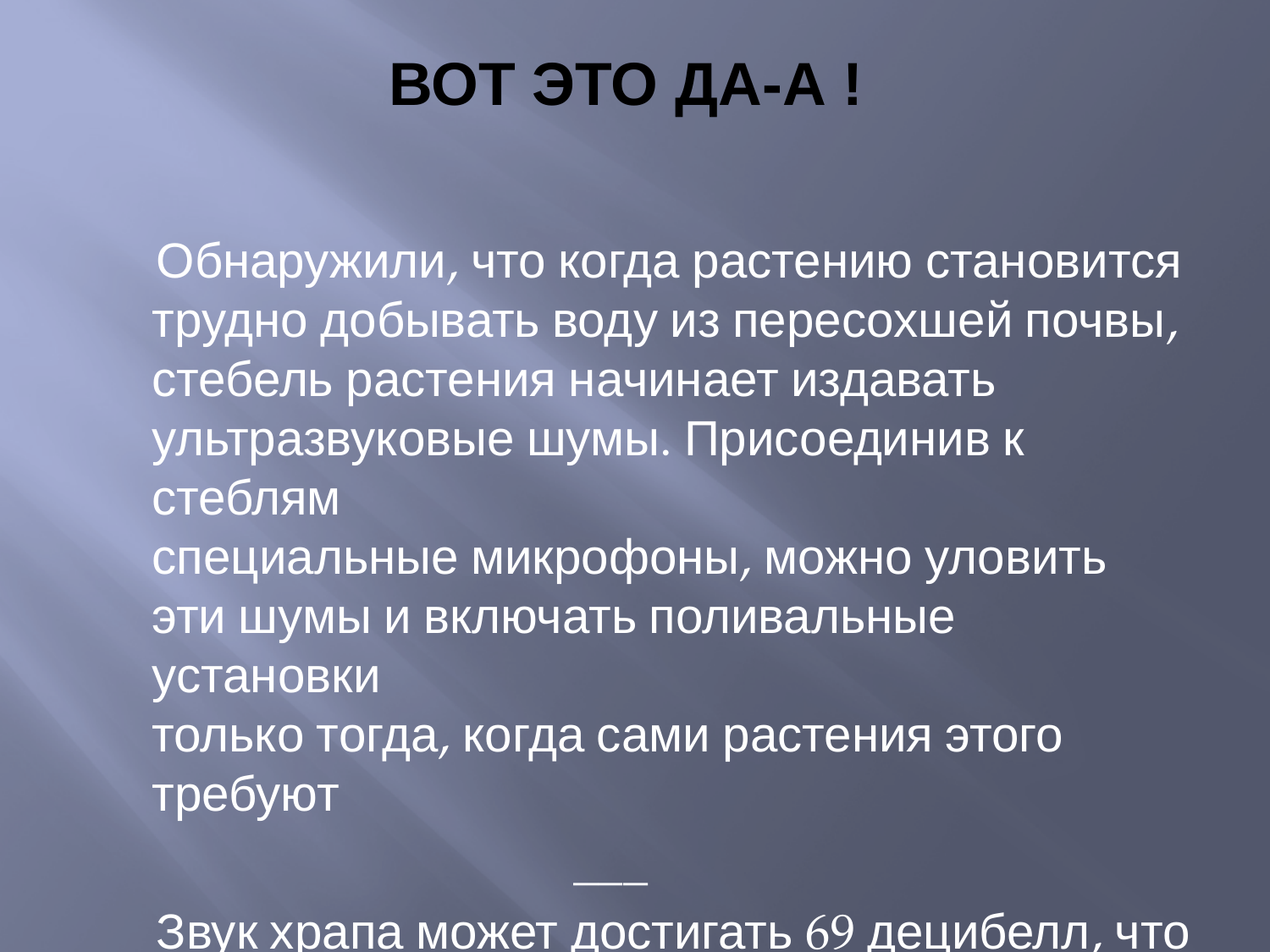

# ВОТ ЭТО ДА-А !
     Обнаружили, что когда растению становится трудно добывать воду из пересохшей почвы,
стебель растения начинает издавать ультразвуковые шумы. Присоединив к стеблям
специальные микрофоны, можно уловить эти шумы и включать поливальные установки
только тогда, когда сами растения этого требуют
                                       ___
     Звук храпа может достигать 69 децибелл, что сравнимо со звуком отбойного молотка.